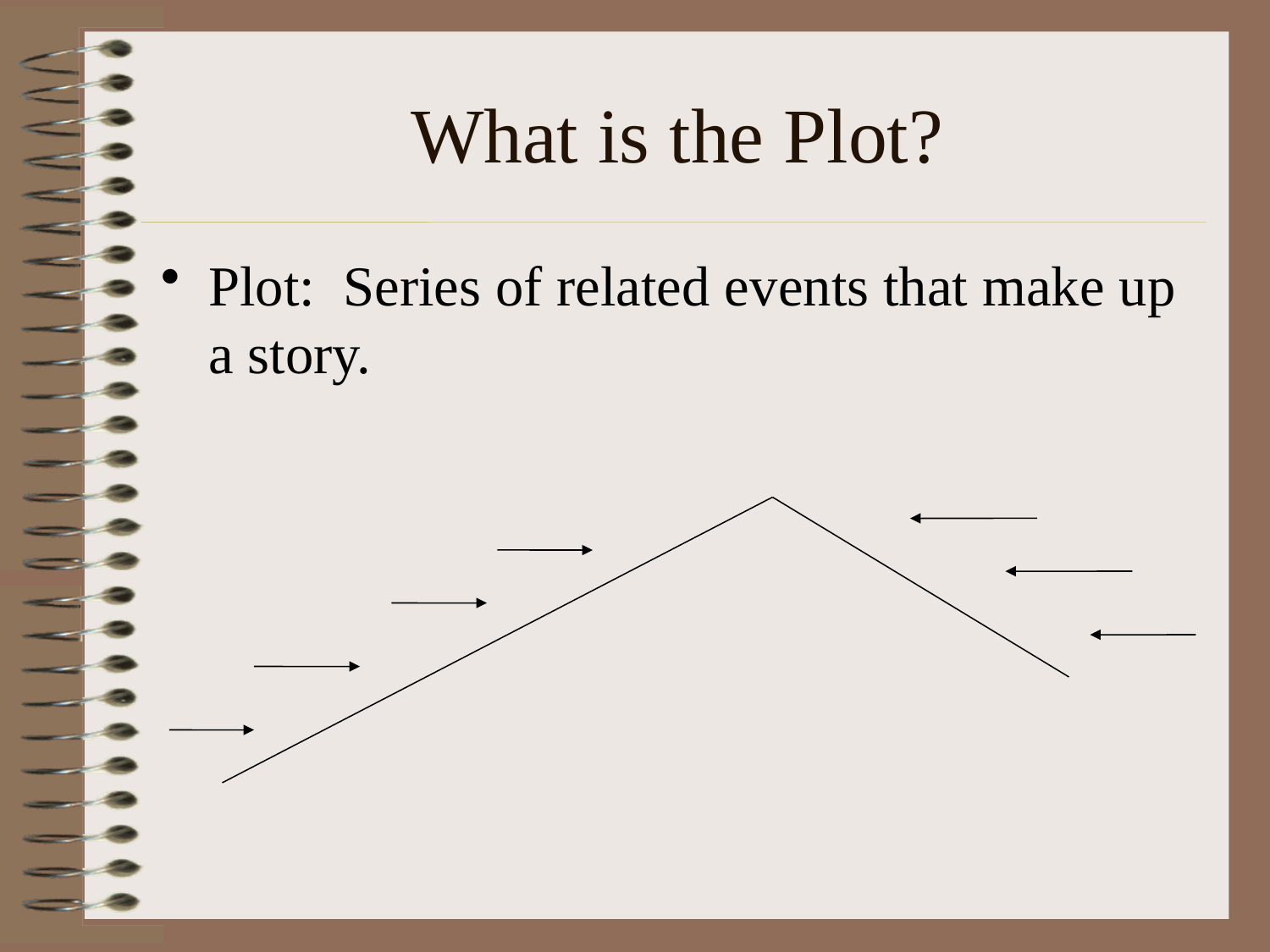

# What is the Plot?
Plot:  Series of related events that make up a story.